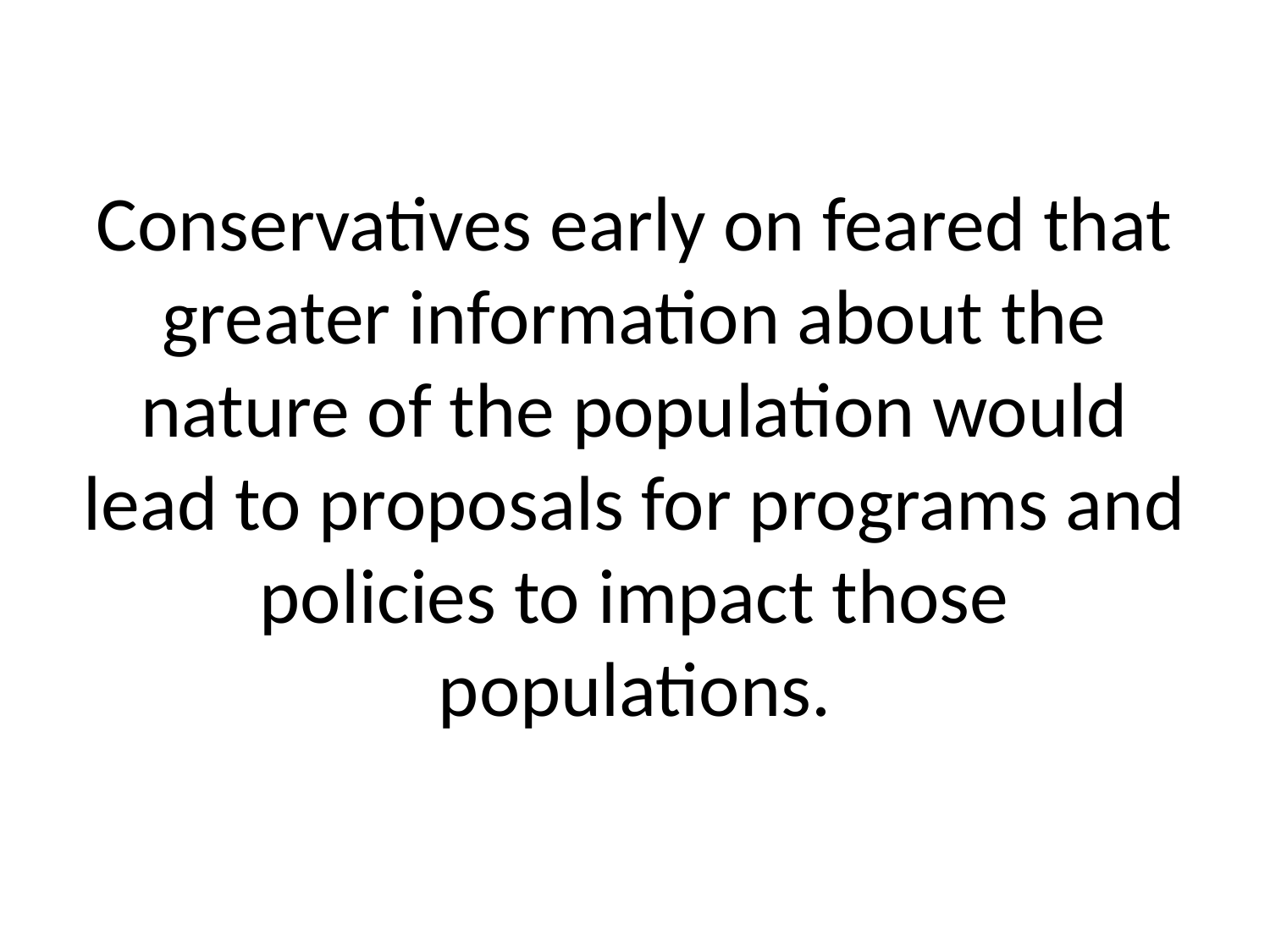

# Conservatives early on feared that greater information about the nature of the population would lead to proposals for programs and policies to impact those populations.